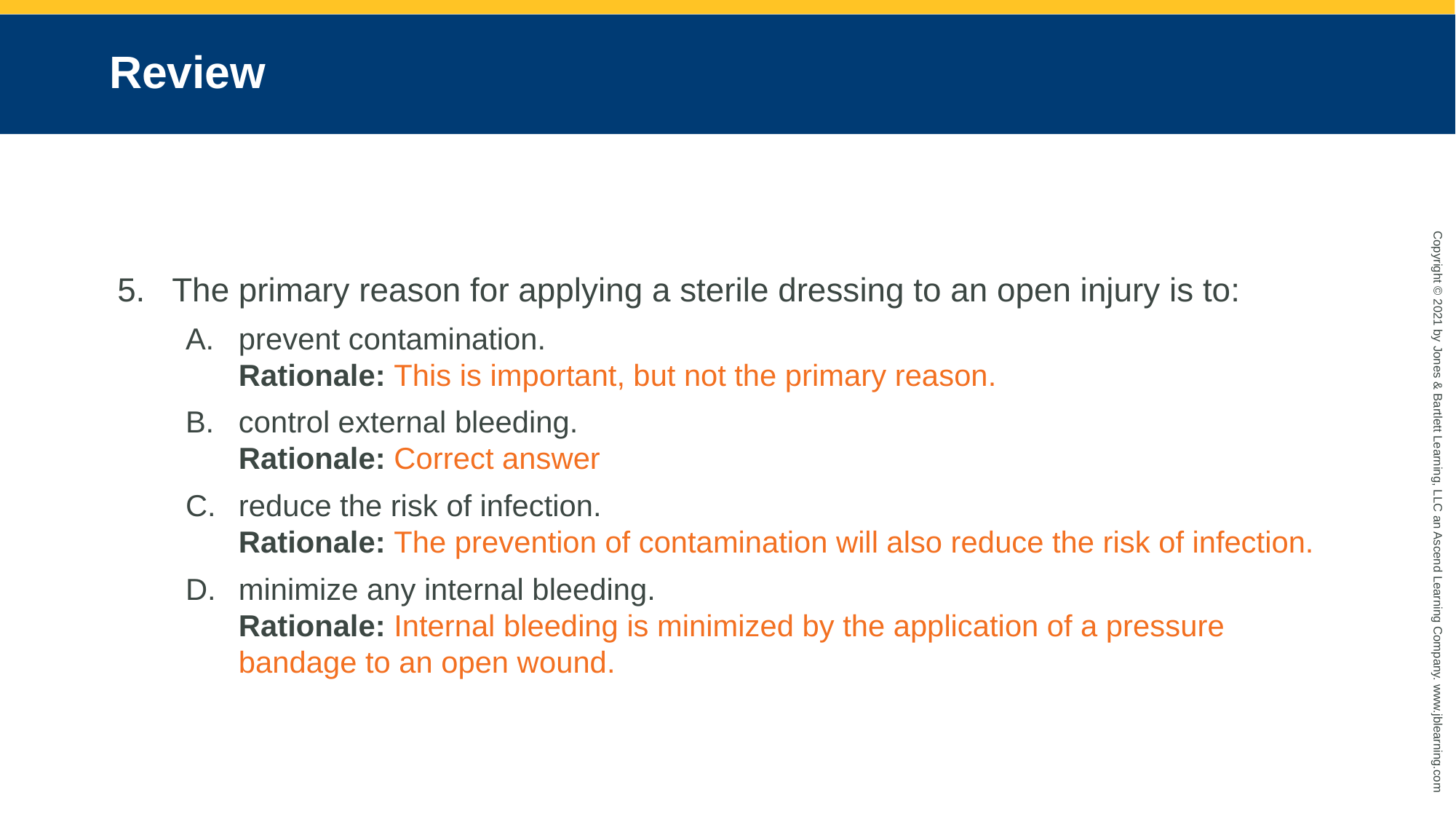

# Review
The primary reason for applying a sterile dressing to an open injury is to:
prevent contamination.
Rationale: This is important, but not the primary reason.
control external bleeding.
Rationale: Correct answer
reduce the risk of infection.
Rationale: The prevention of contamination will also reduce the risk of infection.
minimize any internal bleeding.
Rationale: Internal bleeding is minimized by the application of a pressure bandage to an open wound.